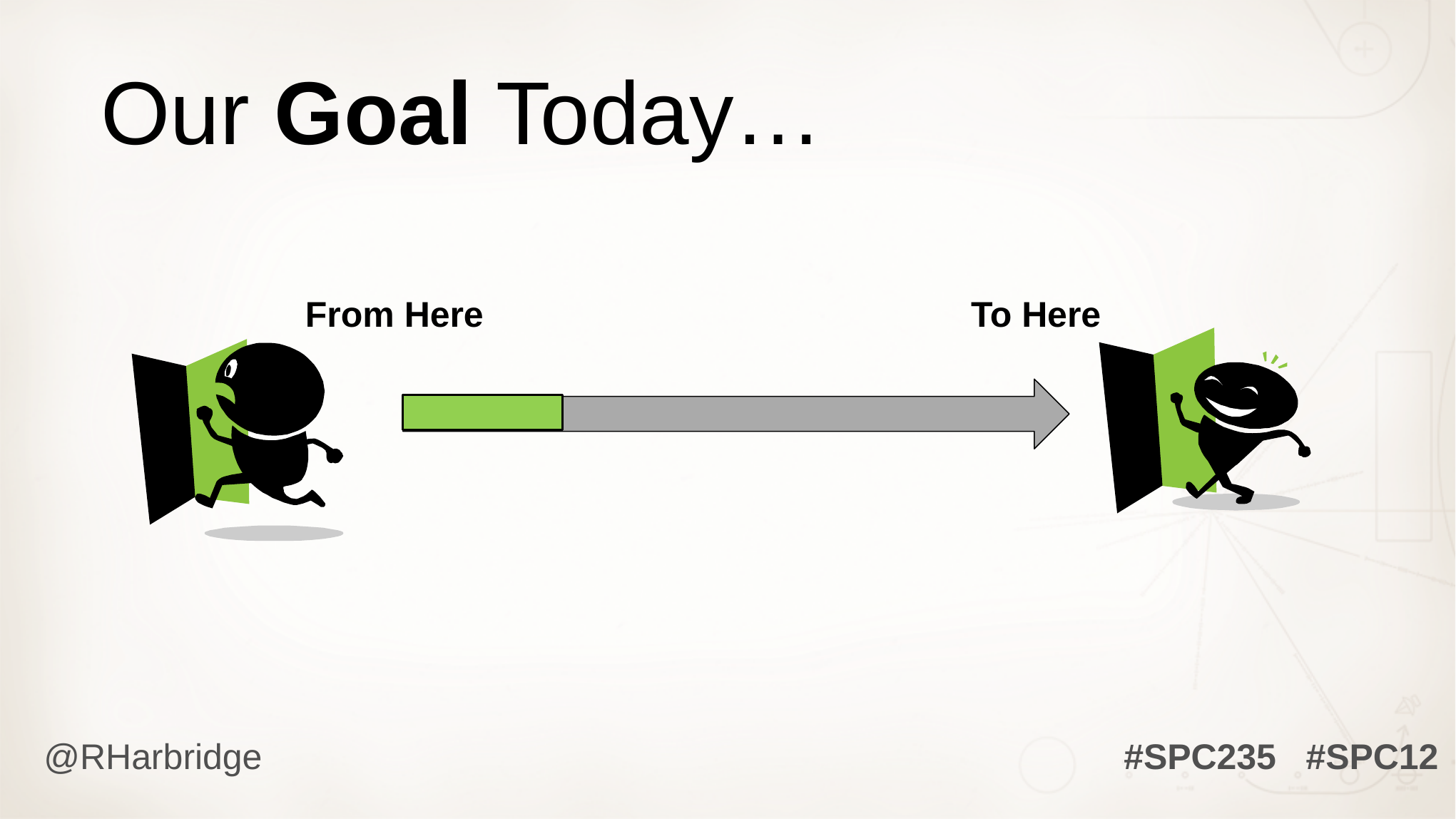

Our Goal Today…
From Here                                                 To Here